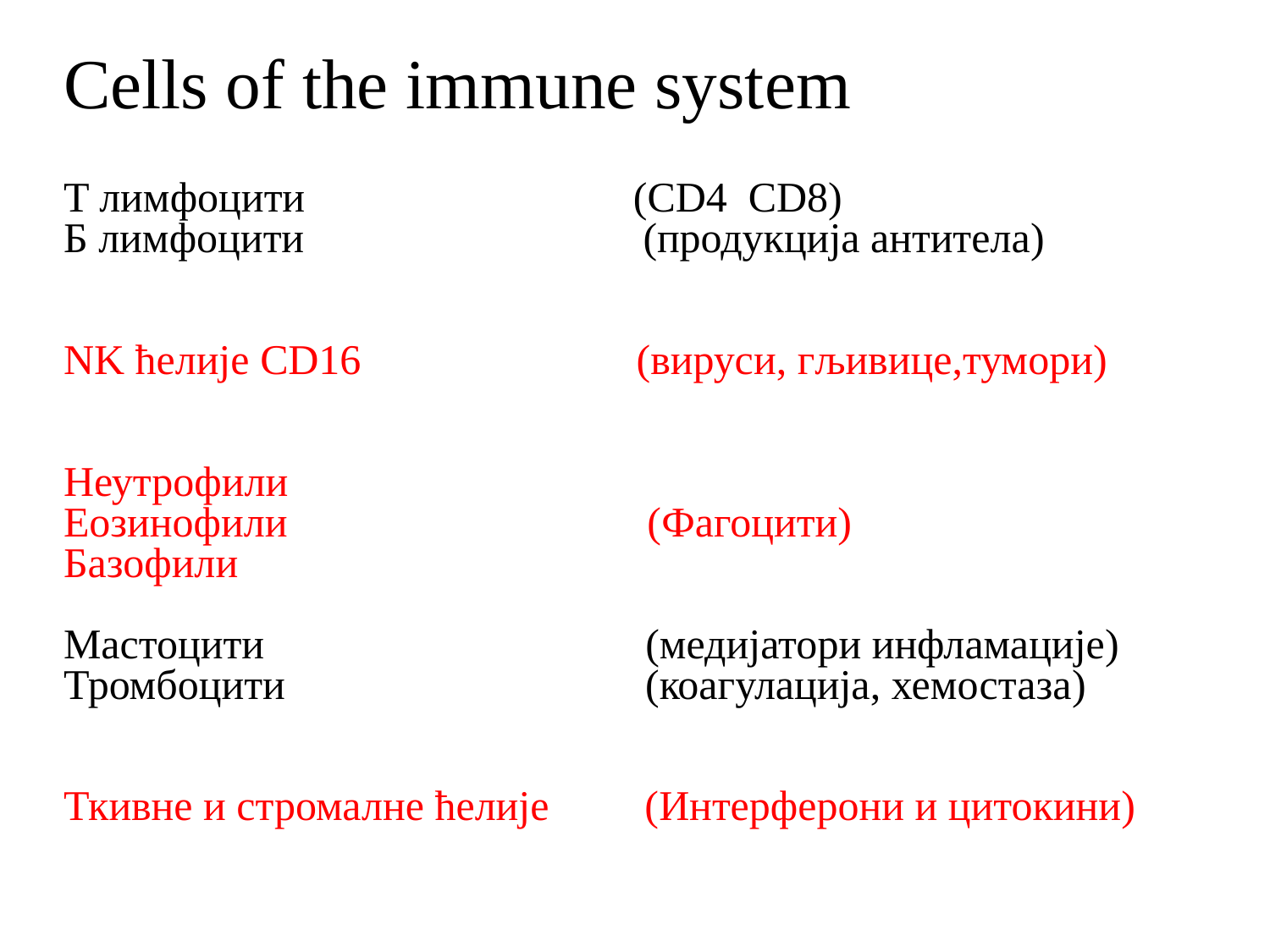

# Cells of the immune system
T лимфоцити                               (CD4  CD8)
Б лимфоцити                                (продукција антитела)

NK ћелије CD16                          (вируси, гљивице,тумори)

Неутрофили
Еозинофили                                  (Фагоцити)
Базофили

Мастоцити                                    (медијатори инфламације)
Тромбоцити                                  (коагулација, хемостаза)

Ткивне и стромалне ћелије         (Интерферони и цитокини)